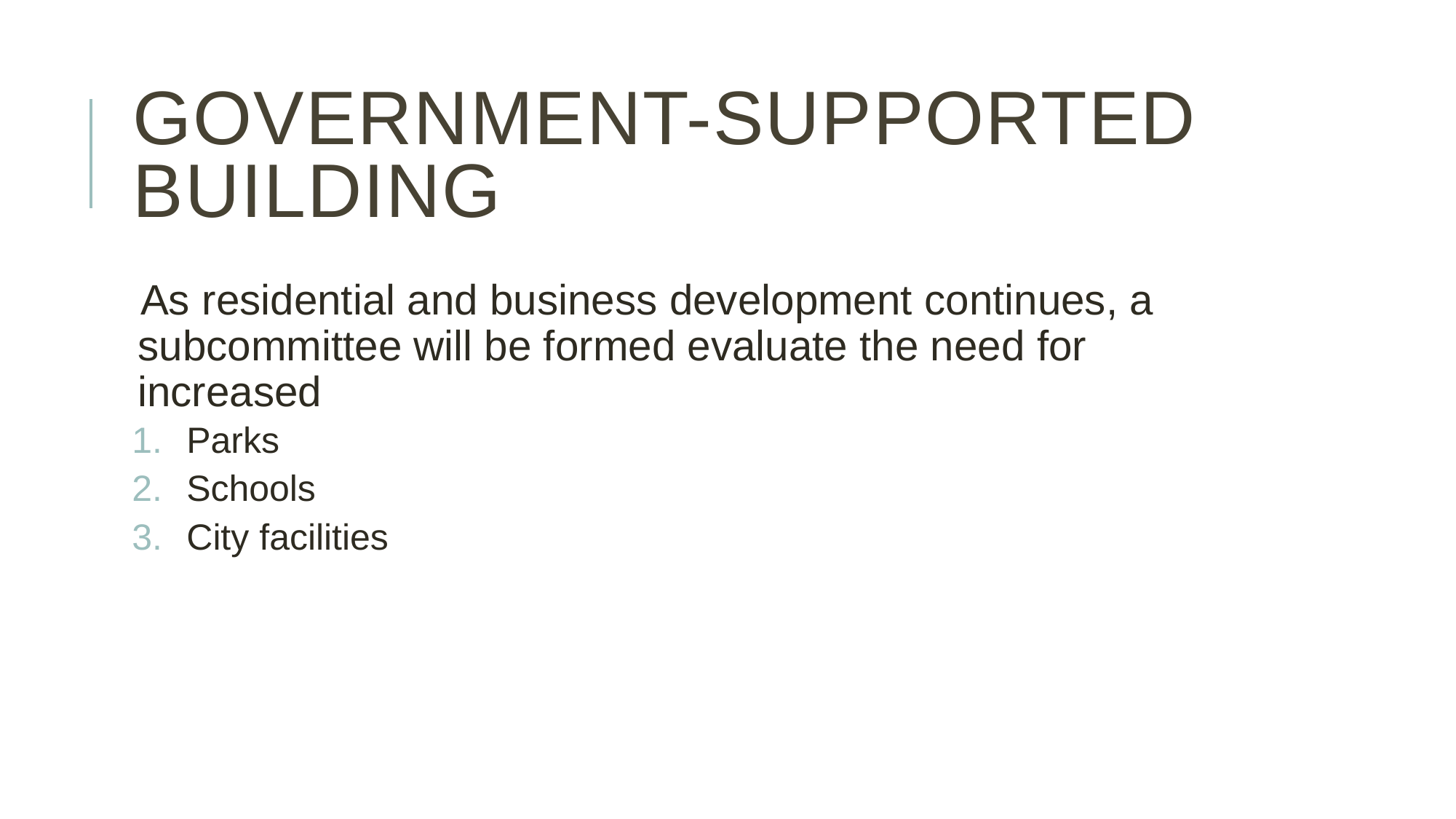

# Government-Supported Building
As residential and business development continues, a subcommittee will be formed evaluate the need for increased
Parks
Schools
City facilities